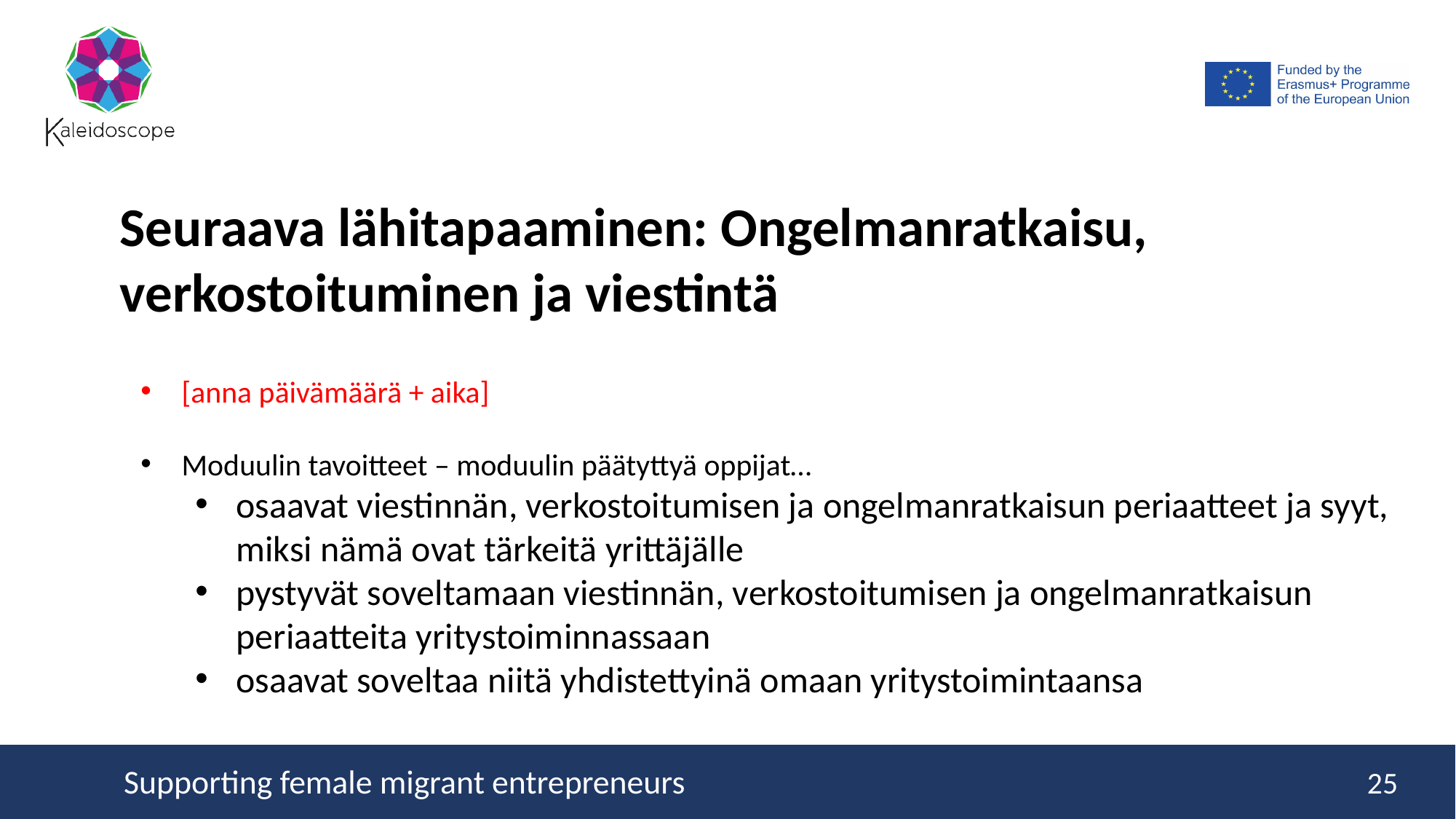

Seuraava lähitapaaminen: Ongelmanratkaisu, verkostoituminen ja viestintä
[anna päivämäärä + aika]

Moduulin tavoitteet – moduulin päätyttyä oppijat…
osaavat viestinnän, verkostoitumisen ja ongelmanratkaisun periaatteet ja syyt, miksi nämä ovat tärkeitä yrittäjälle
pystyvät soveltamaan viestinnän, verkostoitumisen ja ongelmanratkaisun periaatteita yritystoiminnassaan
osaavat soveltaa niitä yhdistettyinä omaan yritystoimintaansa

25